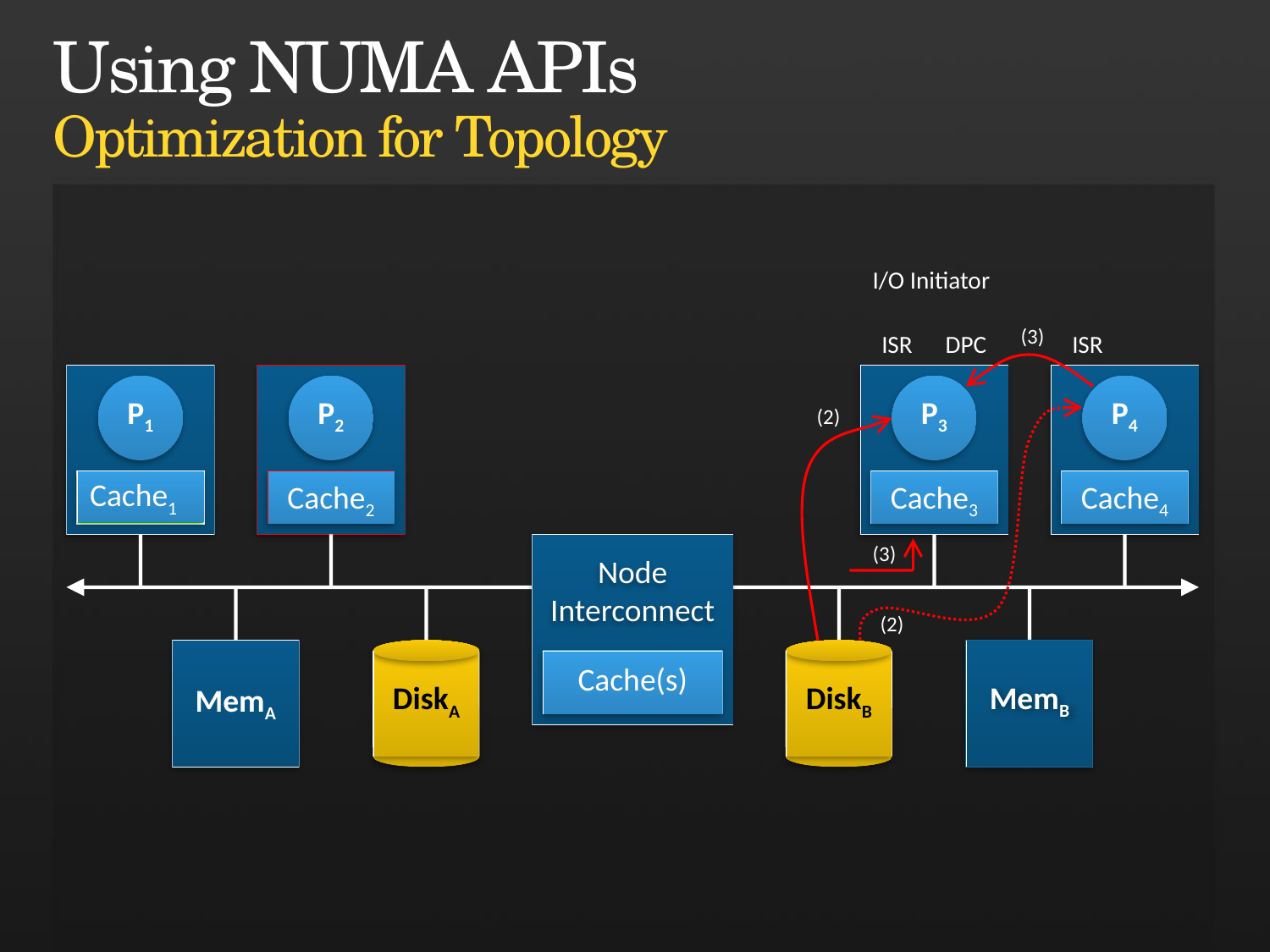

# Using NUMA APIs Optimization for Topology

I/O Initiator
(3)
ISR
DPC
ISR

P1
P2
P3
P4
(2)

Cache1
Cache2

Cache3

Cache4

Node Interconnect

(3)

DiskA

MemB
(2)

Cache(s)
DiskB
MemA